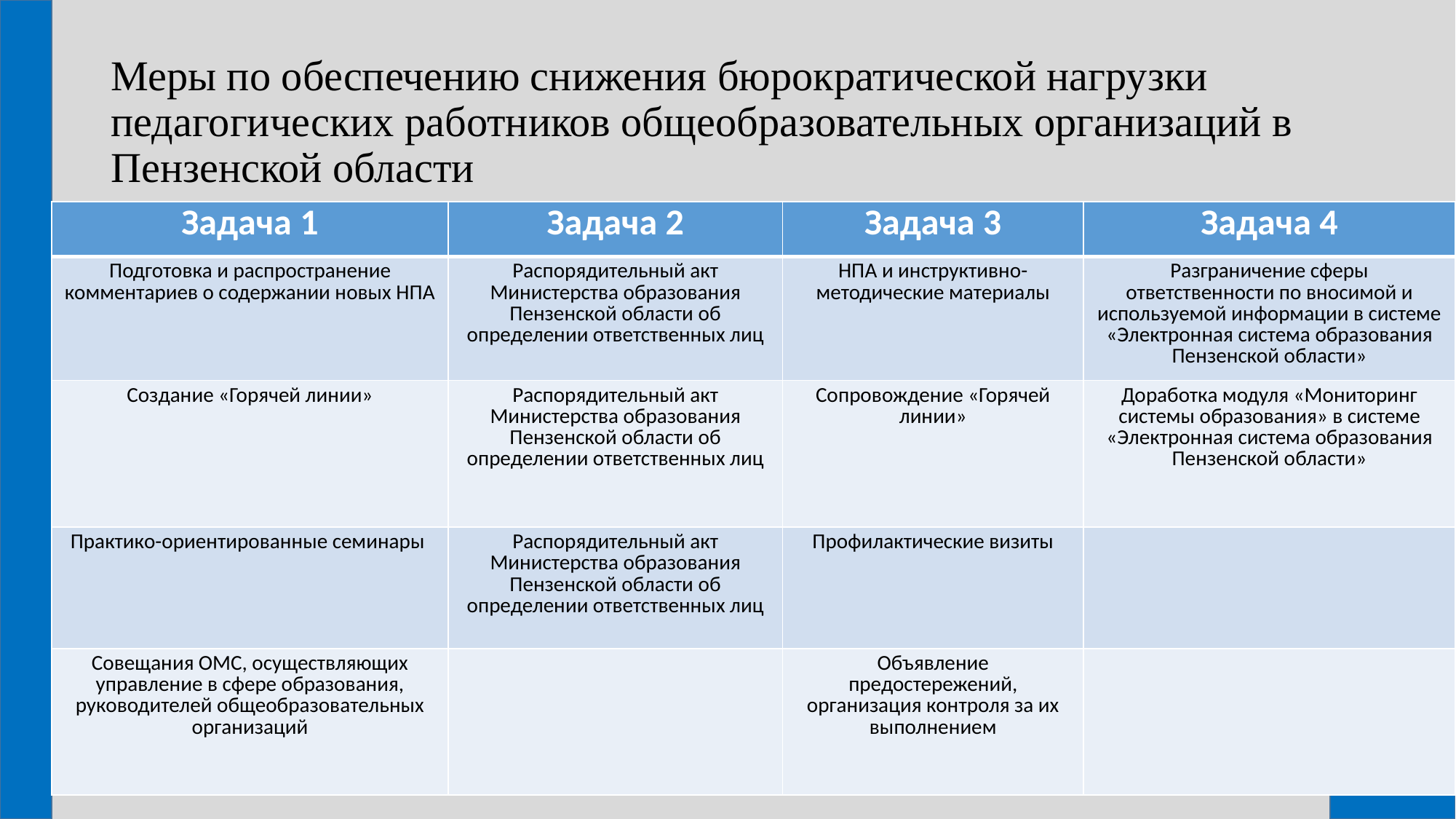

# Меры по обеспечению снижения бюрократической нагрузки педагогических работников общеобразовательных организаций в Пензенской области
| Задача 1 | Задача 2 | Задача 3 | Задача 4 |
| --- | --- | --- | --- |
| Подготовка и распространение комментариев о содержании новых НПА | Распорядительный акт Министерства образования Пензенской области об определении ответственных лиц | НПА и инструктивно-методические материалы | Разграничение сферы ответственности по вносимой и используемой информации в системе «Электронная система образования Пензенской области» |
| Создание «Горячей линии» | Распорядительный акт Министерства образования Пензенской области об определении ответственных лиц | Сопровождение «Горячей линии» | Доработка модуля «Мониторинг системы образования» в системе «Электронная система образования Пензенской области» |
| Практико-ориентированные семинары | Распорядительный акт Министерства образования Пензенской области об определении ответственных лиц | Профилактические визиты |  |
| Совещания ОМС, осуществляющих управление в сфере образования, руководителей общеобразовательных организаций |  | Объявление предостережений, организация контроля за их выполнением |  |